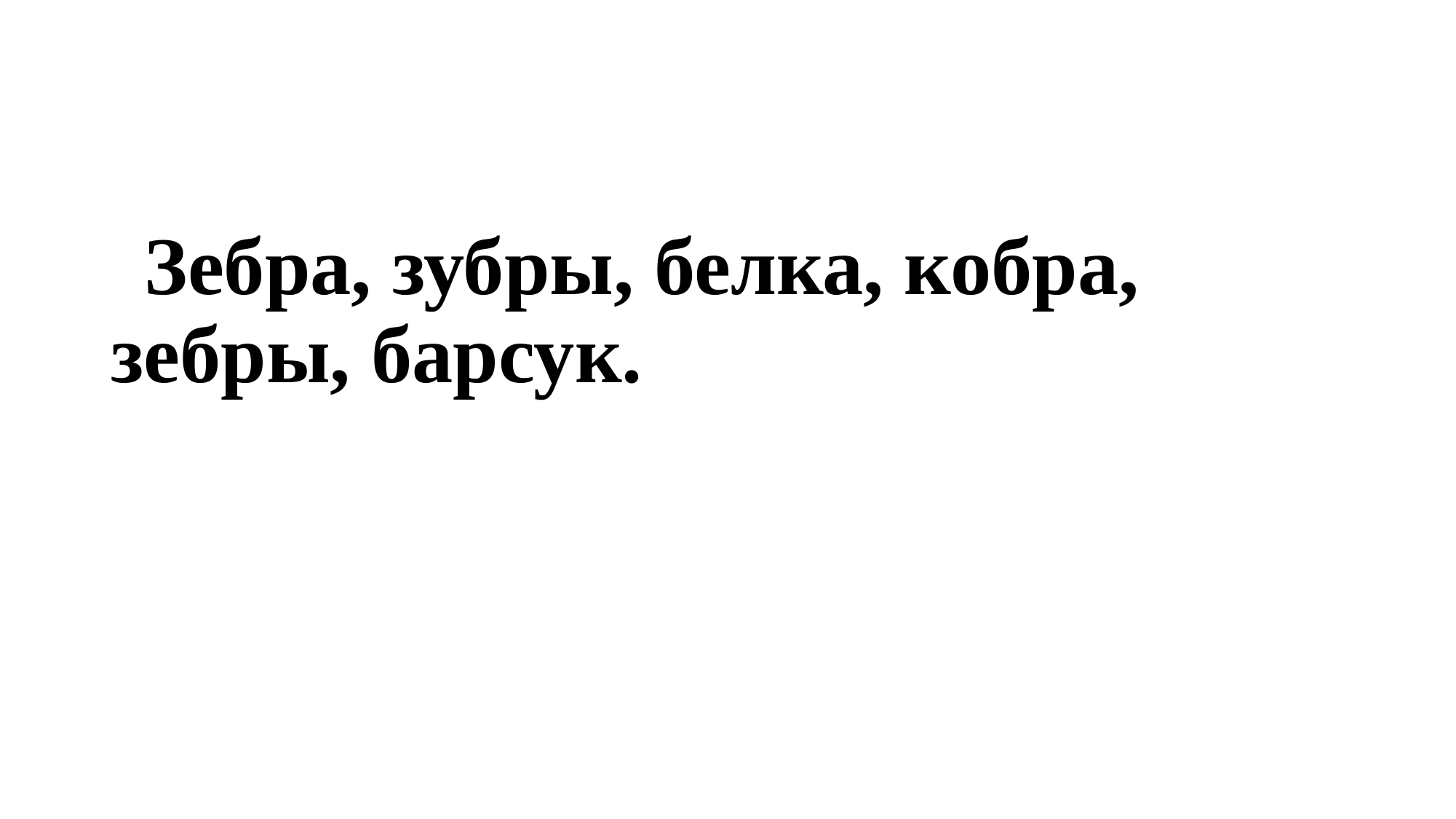

#
  Зебра, зубры, белка, кобра, зебры, барсук.